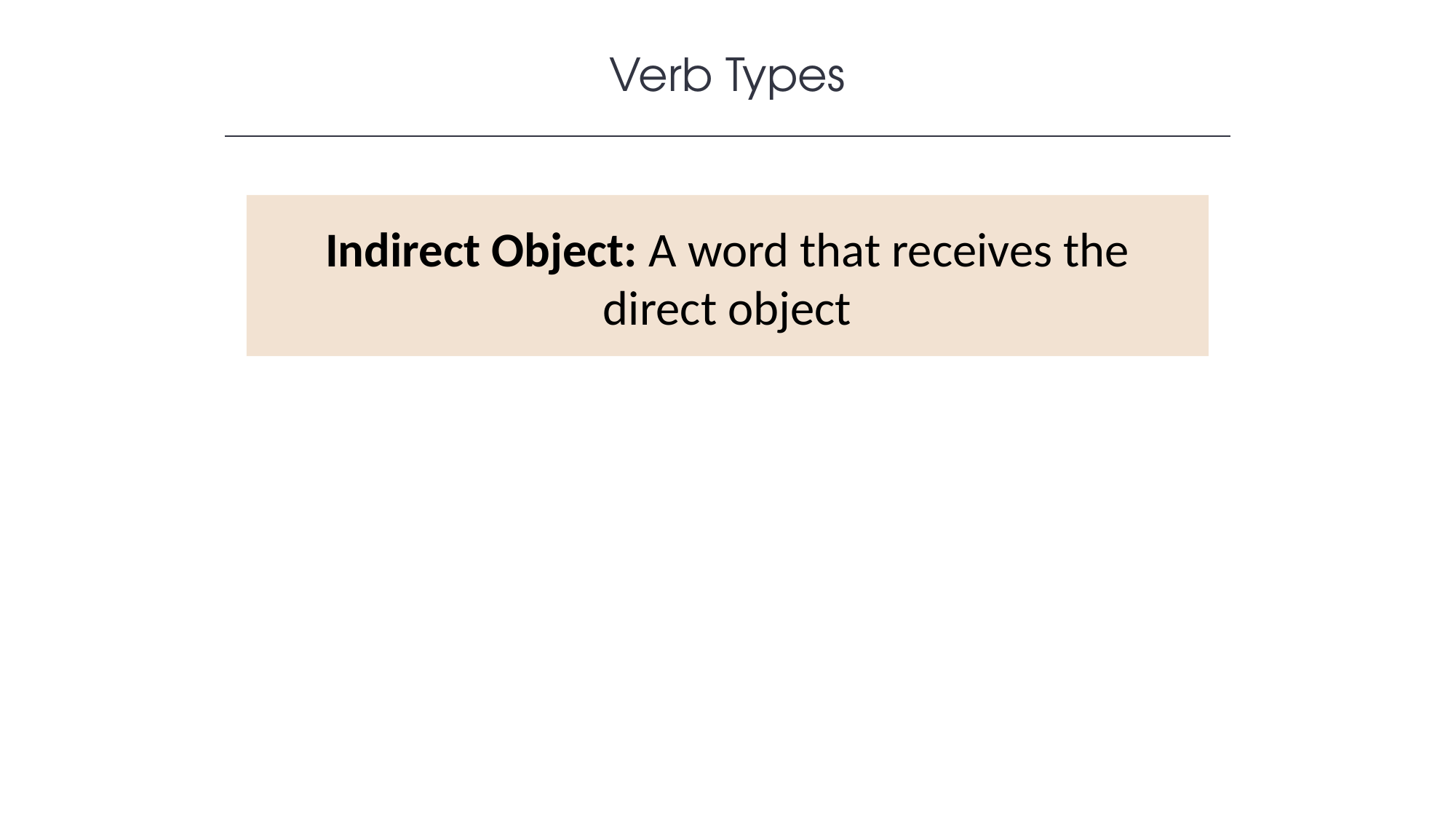

Verb Types
HAWKES LEARNING

Indirect Object: A word that receives the direct object